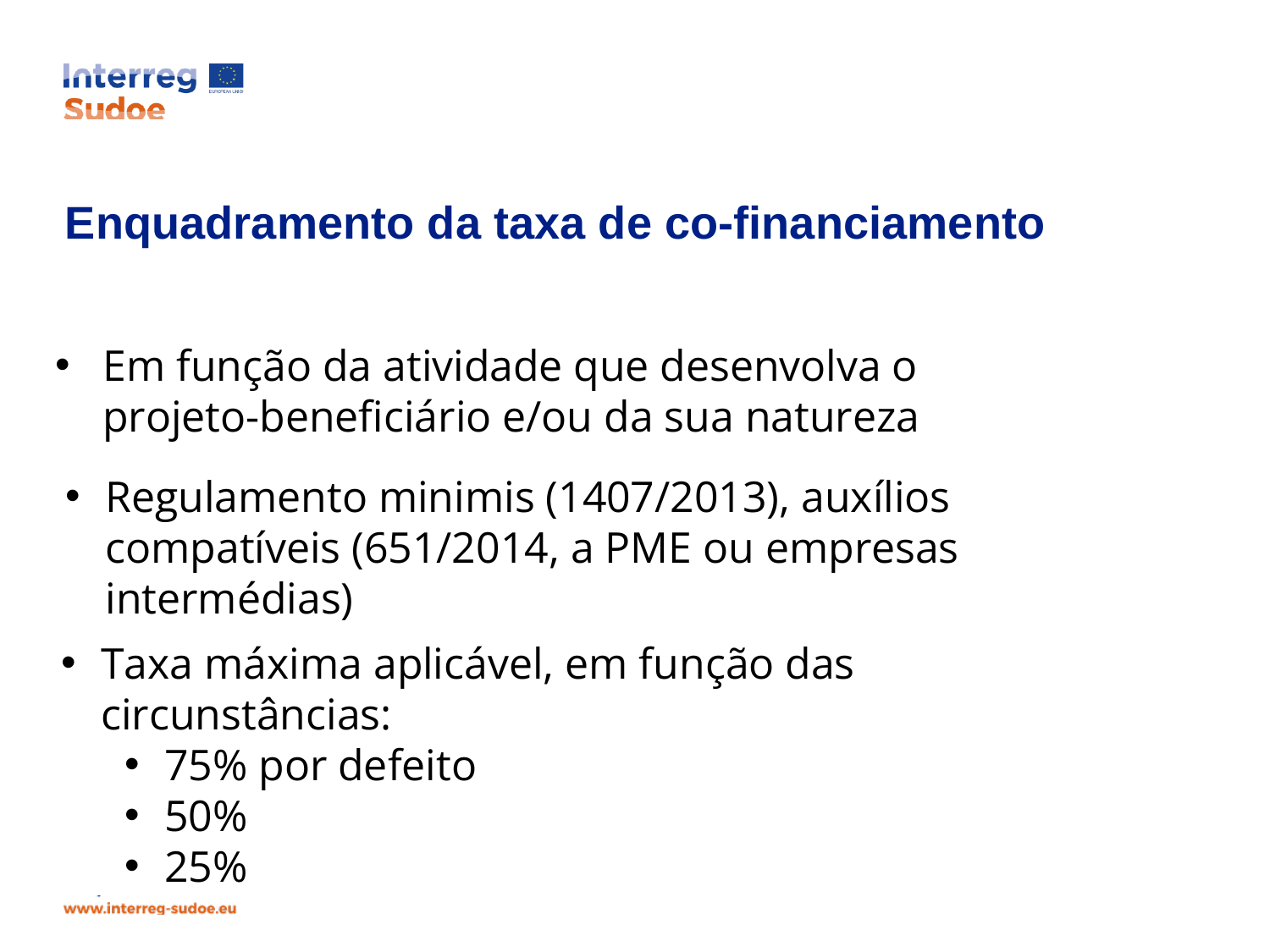

Em função da atividade que desenvolva o projeto-beneficiário e/ou da sua natureza

# Enquadramento da taxa de co-financiamento

Regulamento minimis (1407/2013), auxílios compatíveis (651/2014, a PME ou empresas intermédias)
Taxa máxima aplicável, em função das circunstâncias:
75% por defeito
50%
25%